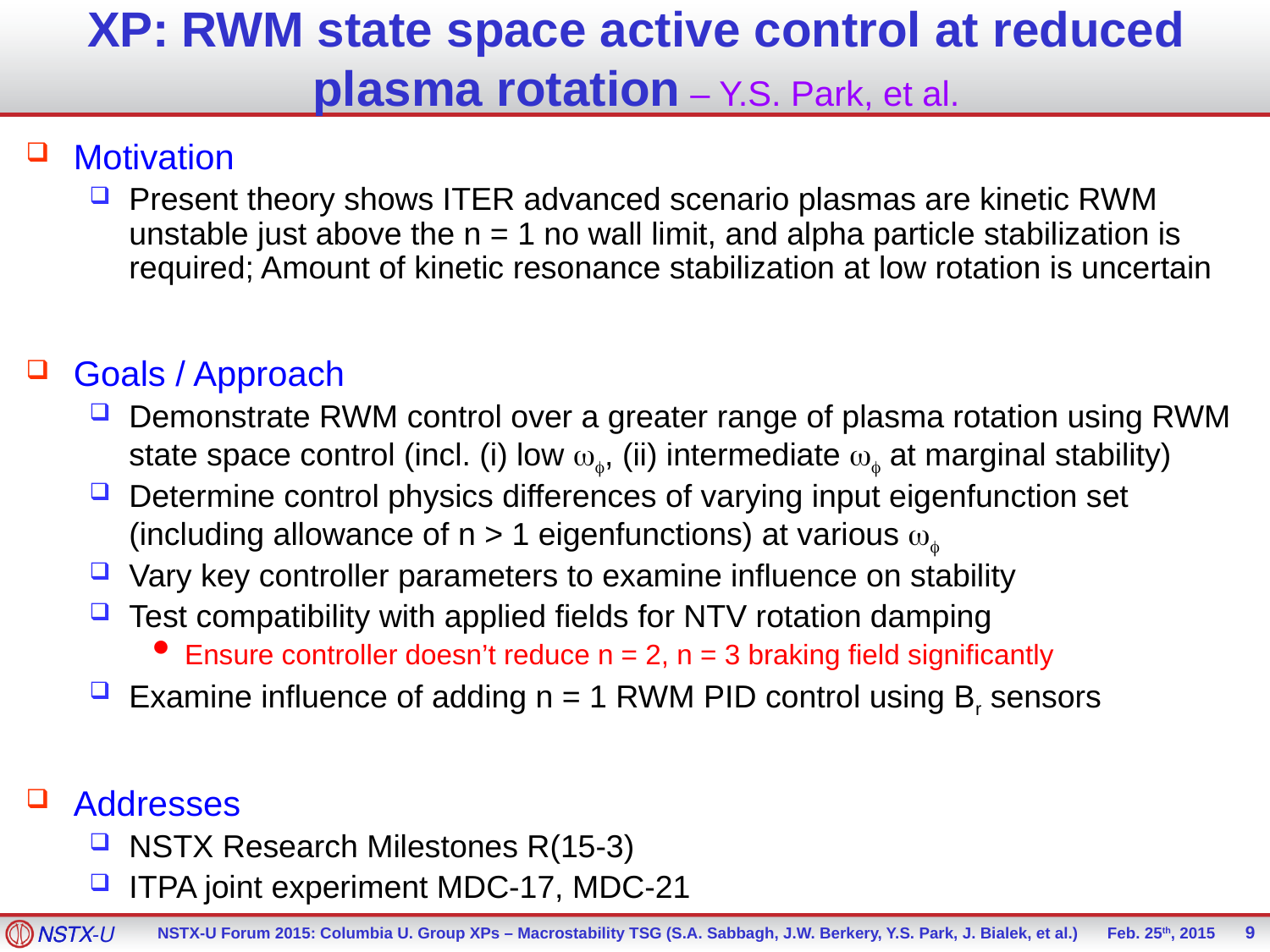

# XP: RWM state space active control at reduced plasma rotation – Y.S. Park, et al.
Motivation
Present theory shows ITER advanced scenario plasmas are kinetic RWM unstable just above the n = 1 no wall limit, and alpha particle stabilization is required; Amount of kinetic resonance stabilization at low rotation is uncertain

Goals / Approach
Demonstrate RWM control over a greater range of plasma rotation using RWM state space control (incl. (i) low ωφ, (ii) intermediate ωφ at marginal stability)
Determine control physics differences of varying input eigenfunction set (including allowance of n > 1 eigenfunctions) at various ωφ
Vary key controller parameters to examine influence on stability
Test compatibility with applied fields for NTV rotation damping
Ensure controller doesn’t reduce n = 2, n = 3 braking field significantly
Examine influence of adding n = 1 RWM PID control using Br sensors

Addresses
NSTX Research Milestones R(15-3)
ITPA joint experiment MDC-17, MDC-21
9